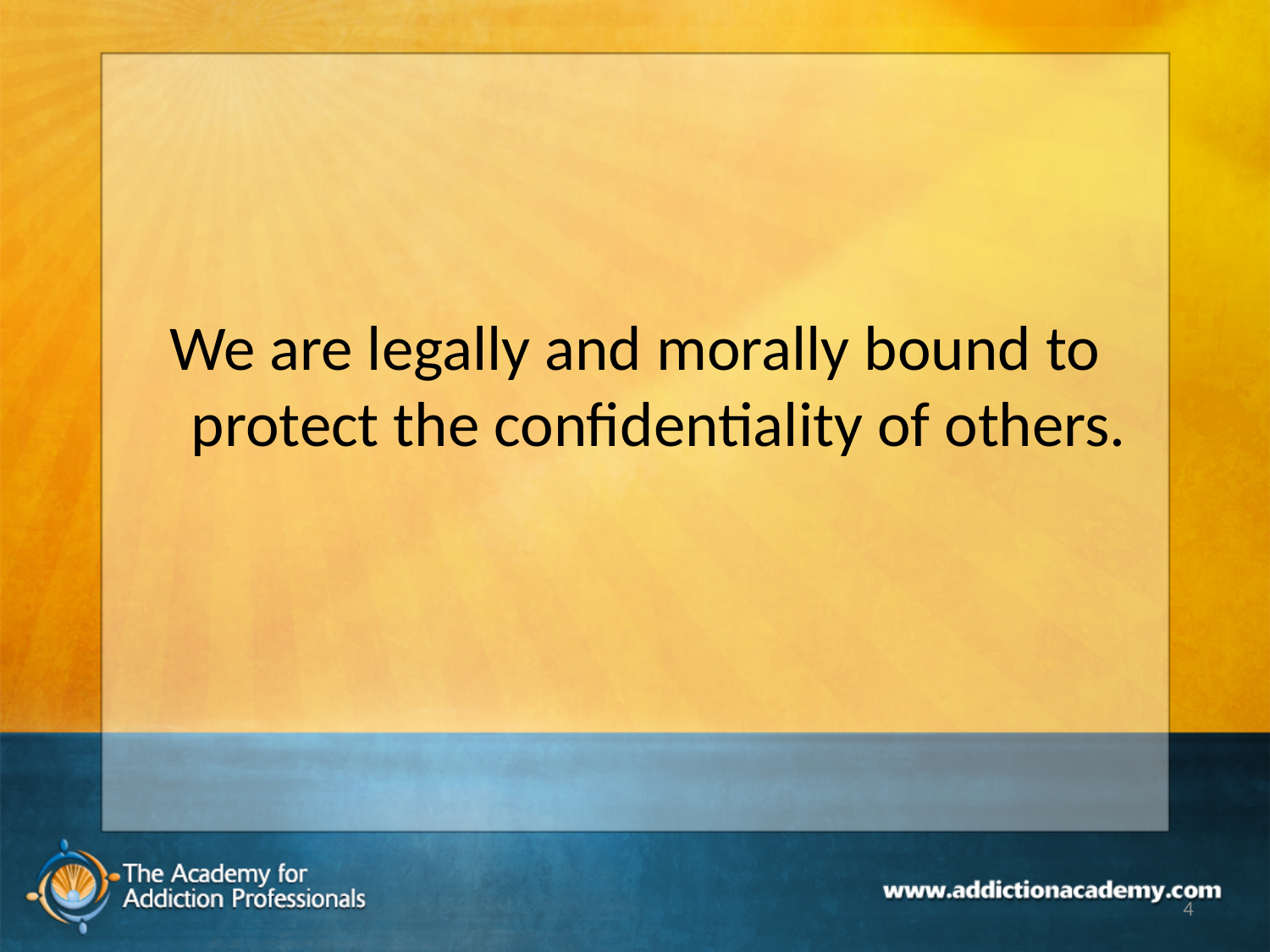

We are legally and morally bound to protect the confidentiality of others.
4